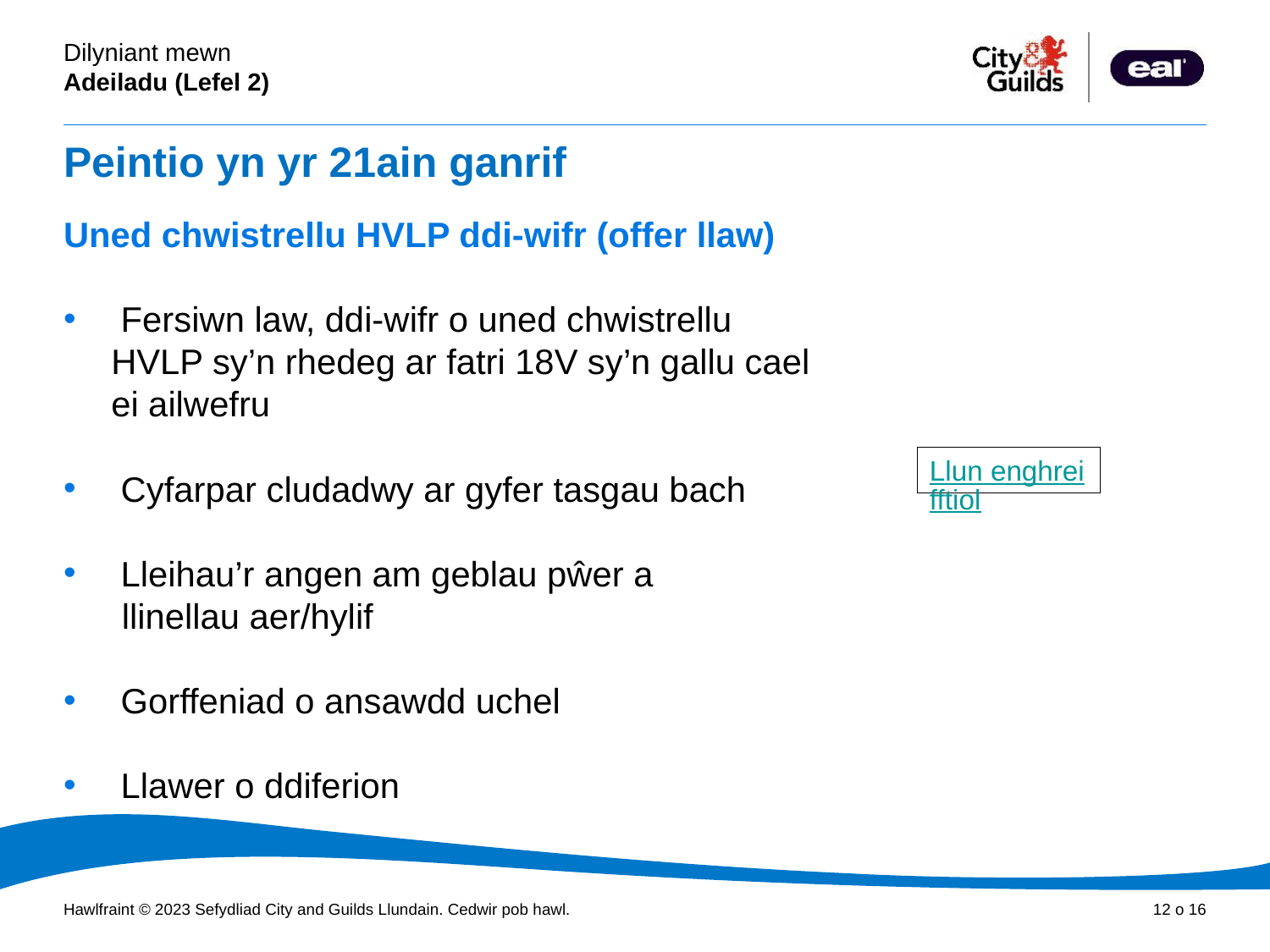

# Peintio yn yr 21ain ganrif
Uned chwistrellu HVLP ddi-wifr (offer llaw)

 Fersiwn law, ddi-wifr o uned chwistrellu HVLP sy’n rhedeg ar fatri 18V sy’n gallu cael ei ailwefru

 Cyfarpar cludadwy ar gyfer tasgau bach

 Lleihau’r angen am geblau pŵer a
      llinellau aer/hylif

 Gorffeniad o ansawdd uchel

 Llawer o ddiferion
Llun enghreifftiol